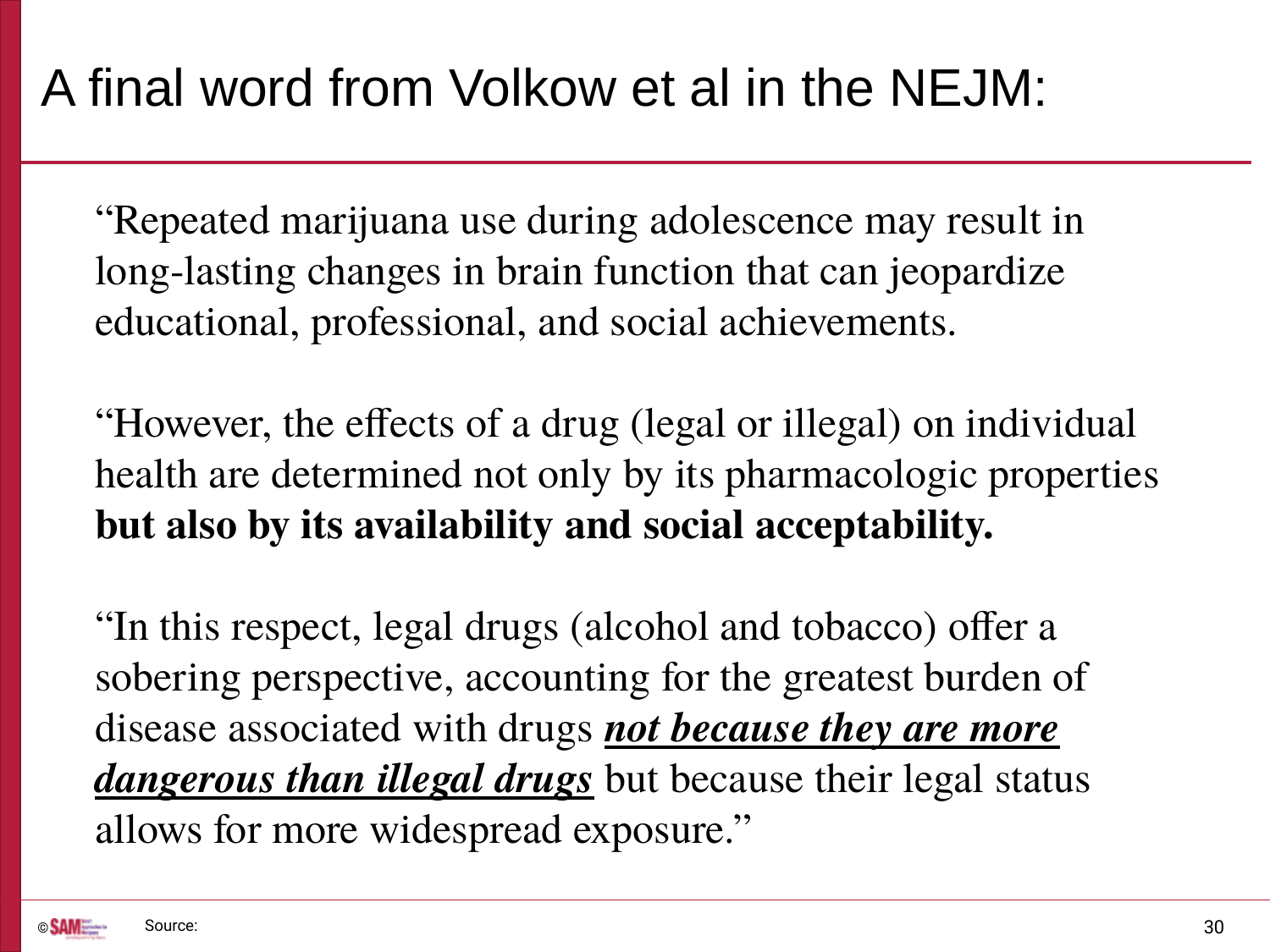

# A final word from Volkow et al in the NEJM:
“Repeated marijuana use during adolescence may result in long-lasting changes in brain function that can jeopardize educational, professional, and social achievements.

“However, the effects of a drug (legal or illegal) on individual health are determined not only by its pharmacologic properties but also by its availability and social acceptability.

“In this respect, legal drugs (alcohol and tobacco) offer a sobering perspective, accounting for the greatest burden of disease associated with drugs not because they are more dangerous than illegal drugs but because their legal status allows for more widespread exposure.”
Source: